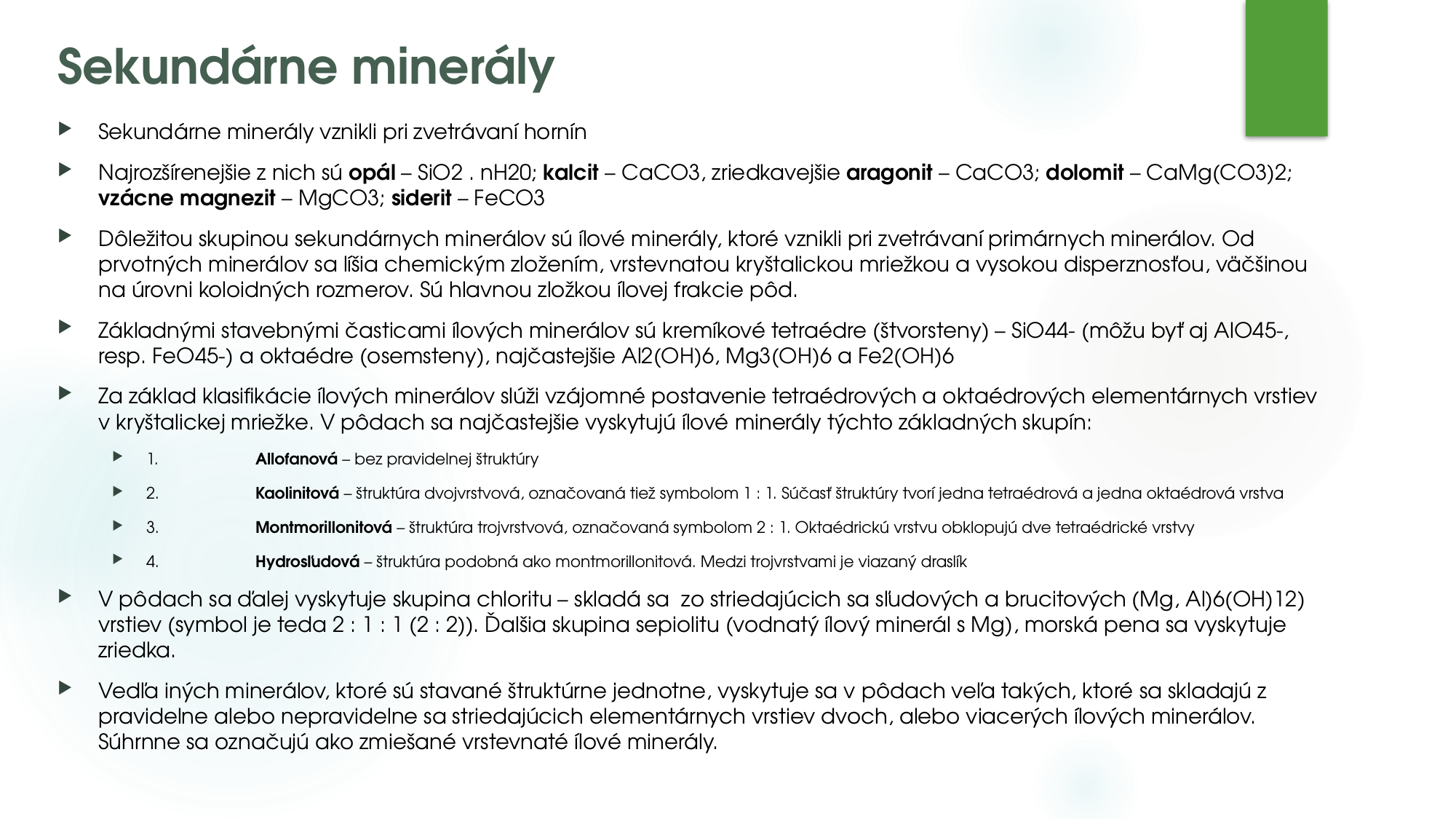

# Sekundárne minerály
Sekundárne minerály vznikli pri zvetrávaní hornín
Najrozšírenejšie z nich sú opál – SiO2 . nH20; kalcit – CaCO3, zriedkavejšie aragonit – CaCO3; dolomit – CaMg(CO3)2; vzácne magnezit – MgCO3; siderit – FeCO3
Dôležitou skupinou sekundárnych minerálov sú ílové minerály, ktoré vznikli pri zvetrávaní primárnych minerálov. Od prvotných minerálov sa líšia chemickým zložením, vrstevnatou kryštalickou mriežkou a vysokou disperznosťou, väčšinou na úrovni koloidných rozmerov. Sú hlavnou zložkou ílovej frakcie pôd.
Základnými stavebnými časticami ílových minerálov sú kremíkové tetraédre (štvorsteny) – SiO44- (môžu byť aj AlO45-, resp. FeO45-) a oktaédre (osemsteny), najčastejšie Al2(OH)6, Mg3(OH)6 a Fe2(OH)6
Za základ klasifikácie ílových minerálov slúži vzájomné postavenie tetraédrových a oktaédrových elementárnych vrstiev v kryštalickej mriežke. V pôdach sa najčastejšie vyskytujú ílové minerály týchto základných skupín:
1.	Allofanová – bez pravidelnej štruktúry
2.	Kaolinitová – štruktúra dvojvrstvová, označovaná tiež symbolom 1 : 1. Súčasť štruktúry tvorí jedna tetraédrová a jedna oktaédrová vrstva
3.	Montmorillonitová – štruktúra trojvrstvová, označovaná symbolom 2 : 1. Oktaédrickú vrstvu obklopujú dve tetraédrické vrstvy
4.	Hydrosľudová – štruktúra podobná ako montmorillonitová. Medzi trojvrstvami je viazaný draslík
V pôdach sa ďalej vyskytuje skupina chloritu – skladá sa  zo striedajúcich sa sľudových a brucitových (Mg, Al)6(OH)12) vrstiev (symbol je teda 2 : 1 : 1 (2 : 2)). Ďalšia skupina sepiolitu (vodnatý ílový minerál s Mg), morská pena sa vyskytuje zriedka.
Vedľa iných minerálov, ktoré sú stavané štruktúrne jednotne, vyskytuje sa v pôdach veľa takých, ktoré sa skladajú z pravidelne alebo nepravidelne sa striedajúcich elementárnych vrstiev dvoch, alebo viacerých ílových minerálov. Súhrnne sa označujú ako zmiešané vrstevnaté ílové minerály.